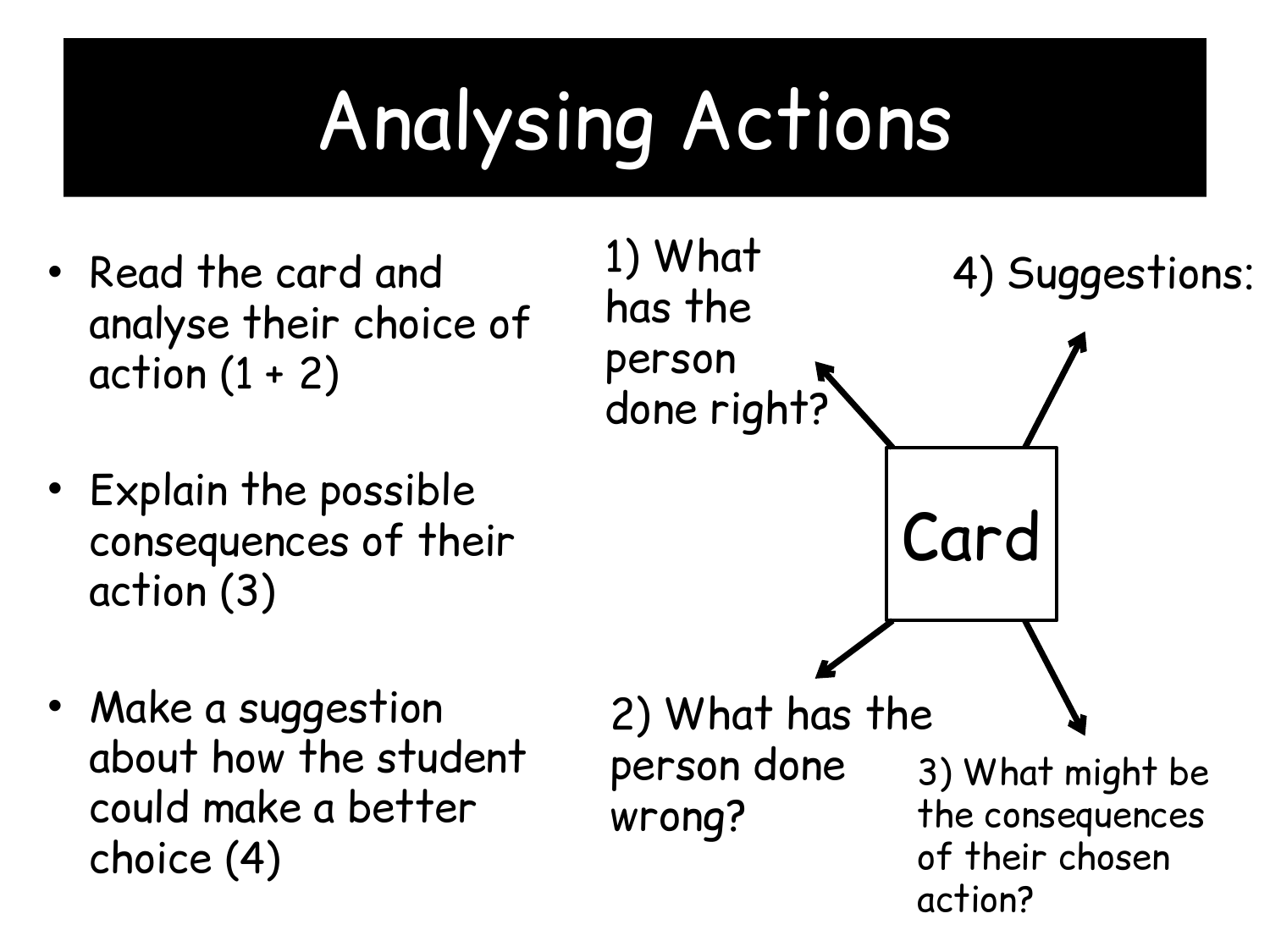

# Analysing Actions
1) What has the person done right?
Read the card and analyse their choice of action (1 + 2)

Explain the possible consequences of their action (3)

Make a suggestion about how the student could make a better choice (4)
4) Suggestions:
Card
2) What has the person done wrong?
3) What might be the consequences of their chosen action?